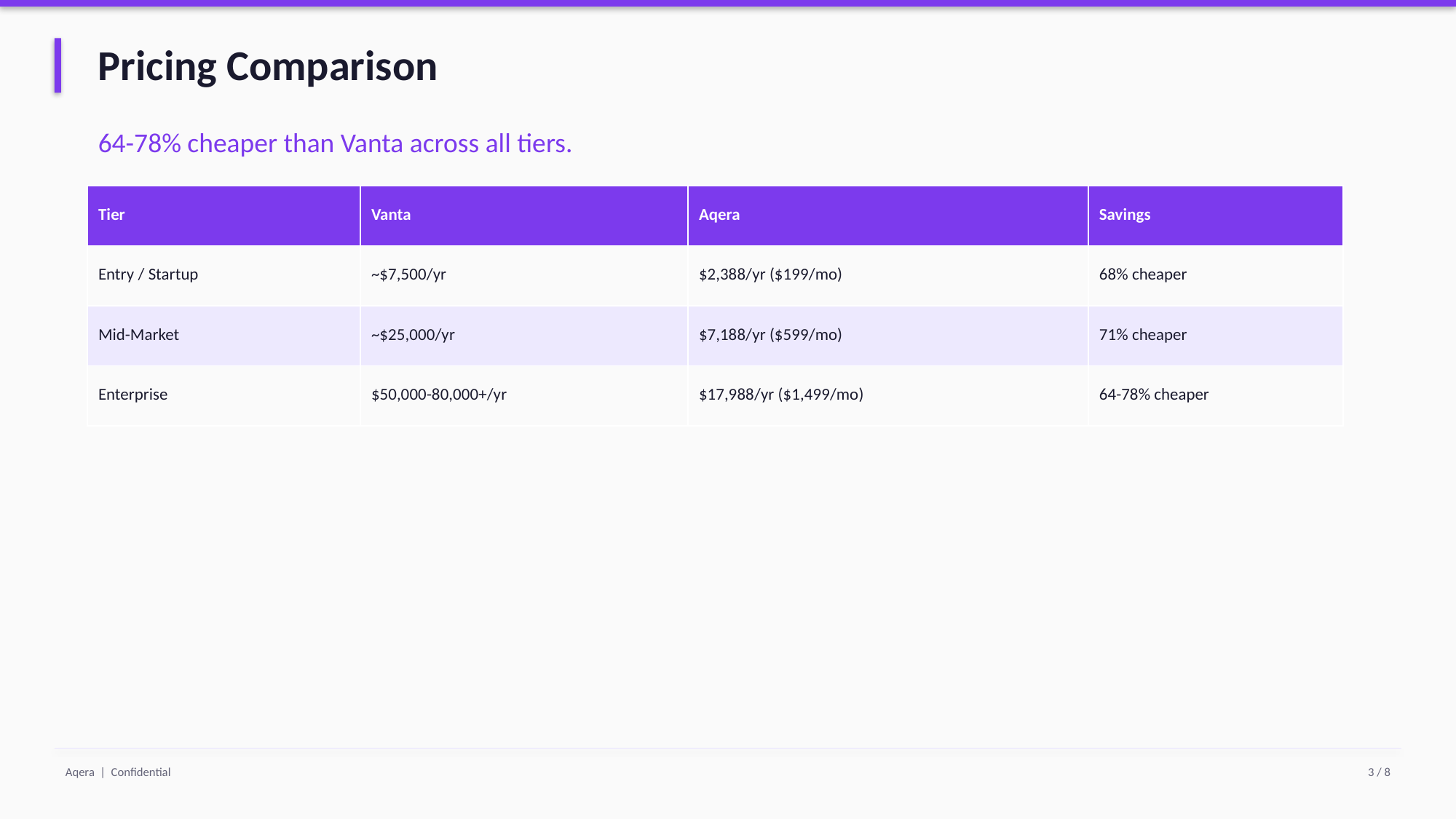

Pricing Comparison

64-78% cheaper than Vanta across all tiers.
| Tier | Vanta | Aqera | Savings |
| --- | --- | --- | --- |
| Entry / Startup | ~$7,500/yr | $2,388/yr ($199/mo) | 68% cheaper |
| Mid-Market | ~$25,000/yr | $7,188/yr ($599/mo) | 71% cheaper |
| Enterprise | $50,000-80,000+/yr | $17,988/yr ($1,499/mo) | 64-78% cheaper |

Aqera  |  Confidential
3 / 8